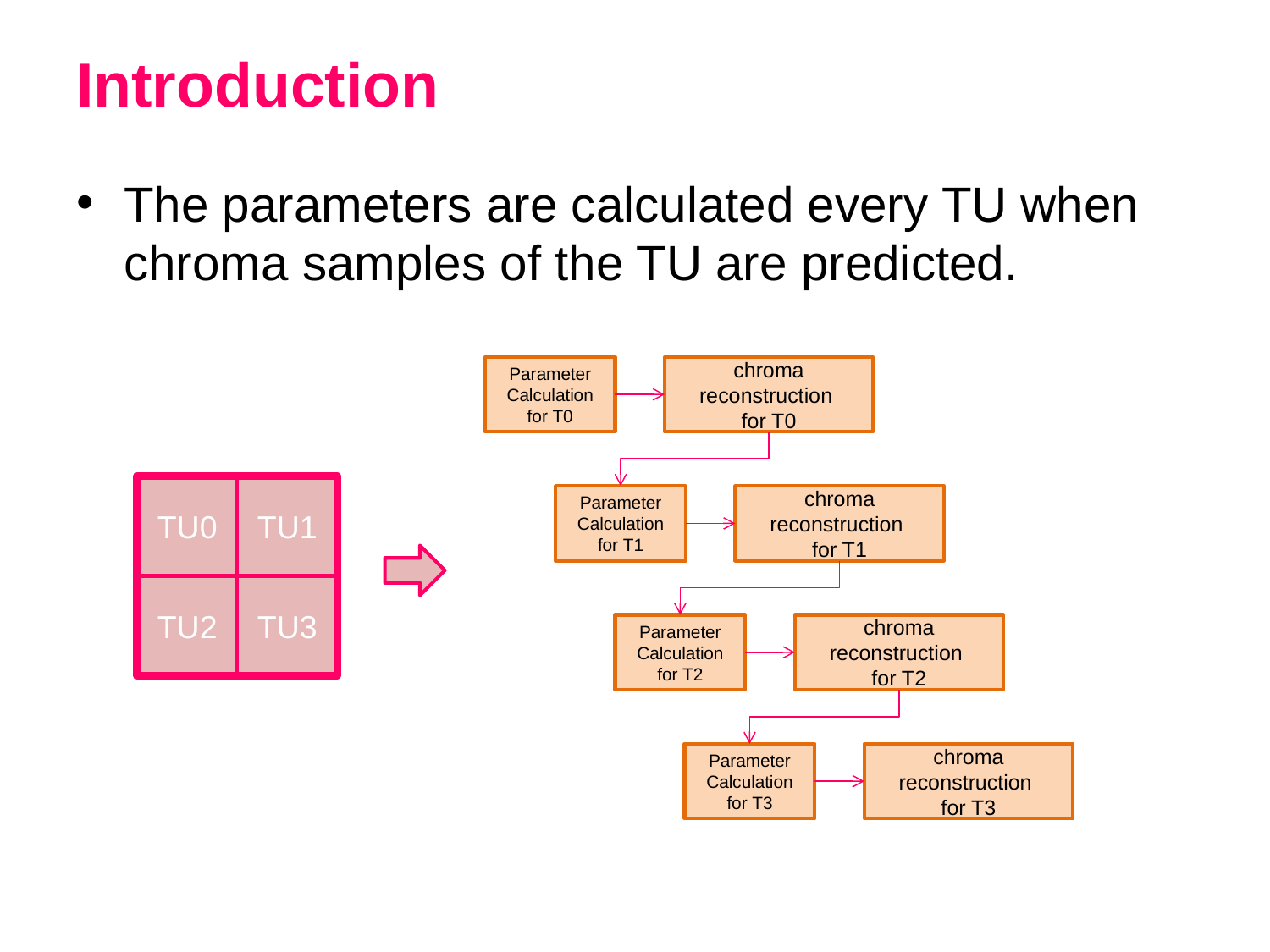

# Introduction
The parameters are calculated every TU when chroma samples of the TU are predicted.
Parameter
Calculation for T0
chroma reconstruction
for T0
TU0
TU1
TU2
TU3

Parameter
Calculation for T1
chroma reconstruction
for T1

Parameter
Calculation for T2
chroma reconstruction
for T2
Parameter
Calculation for T3
chroma reconstruction
for T3